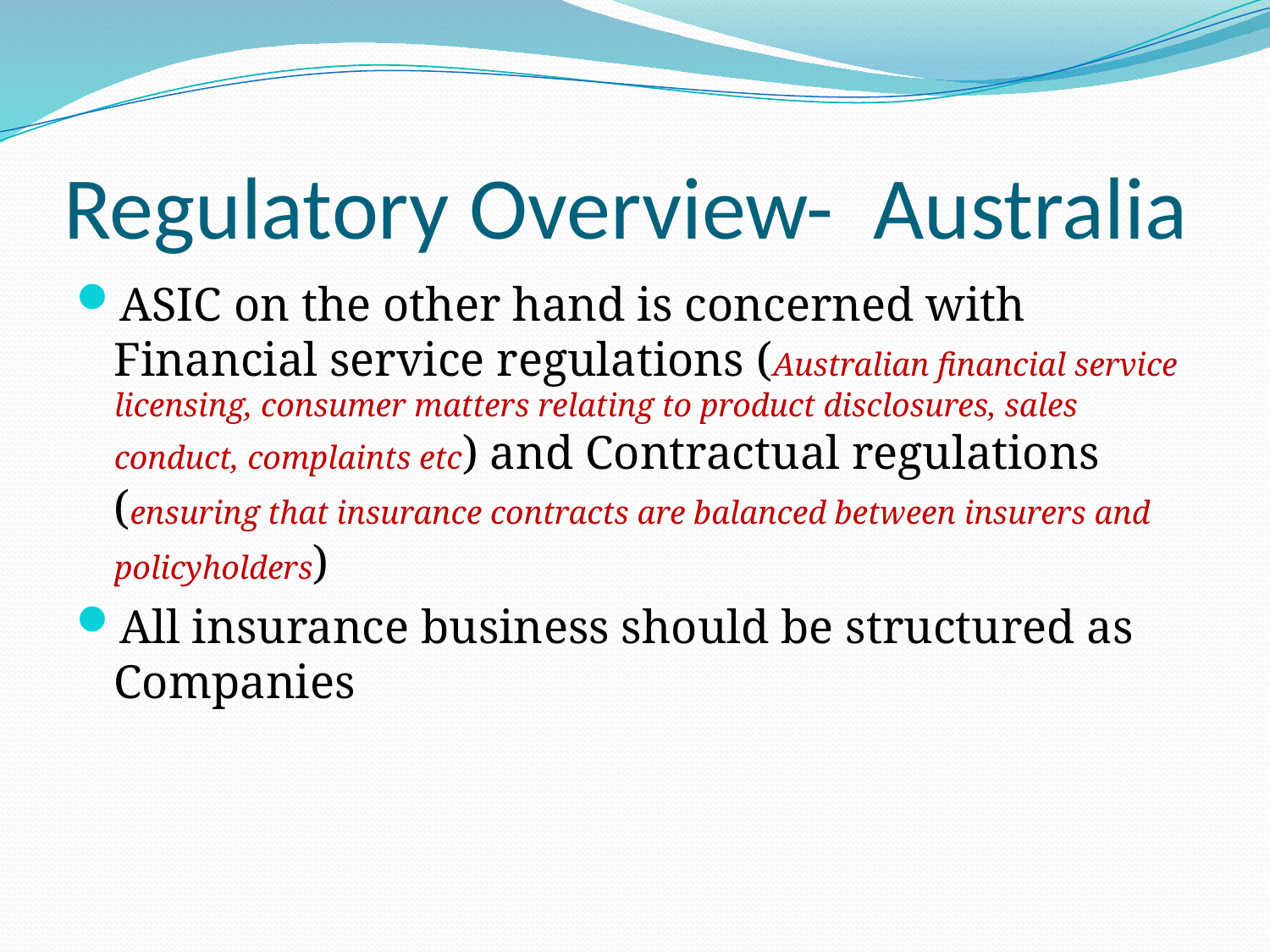

# Regulatory Overview-  Australia
ASIC on the other hand is concerned with Financial service regulations (Australian financial service licensing, consumer matters relating to product disclosures, sales conduct, complaints etc) and Contractual regulations (ensuring that insurance contracts are balanced between insurers and policyholders)
All insurance business should be structured as Companies